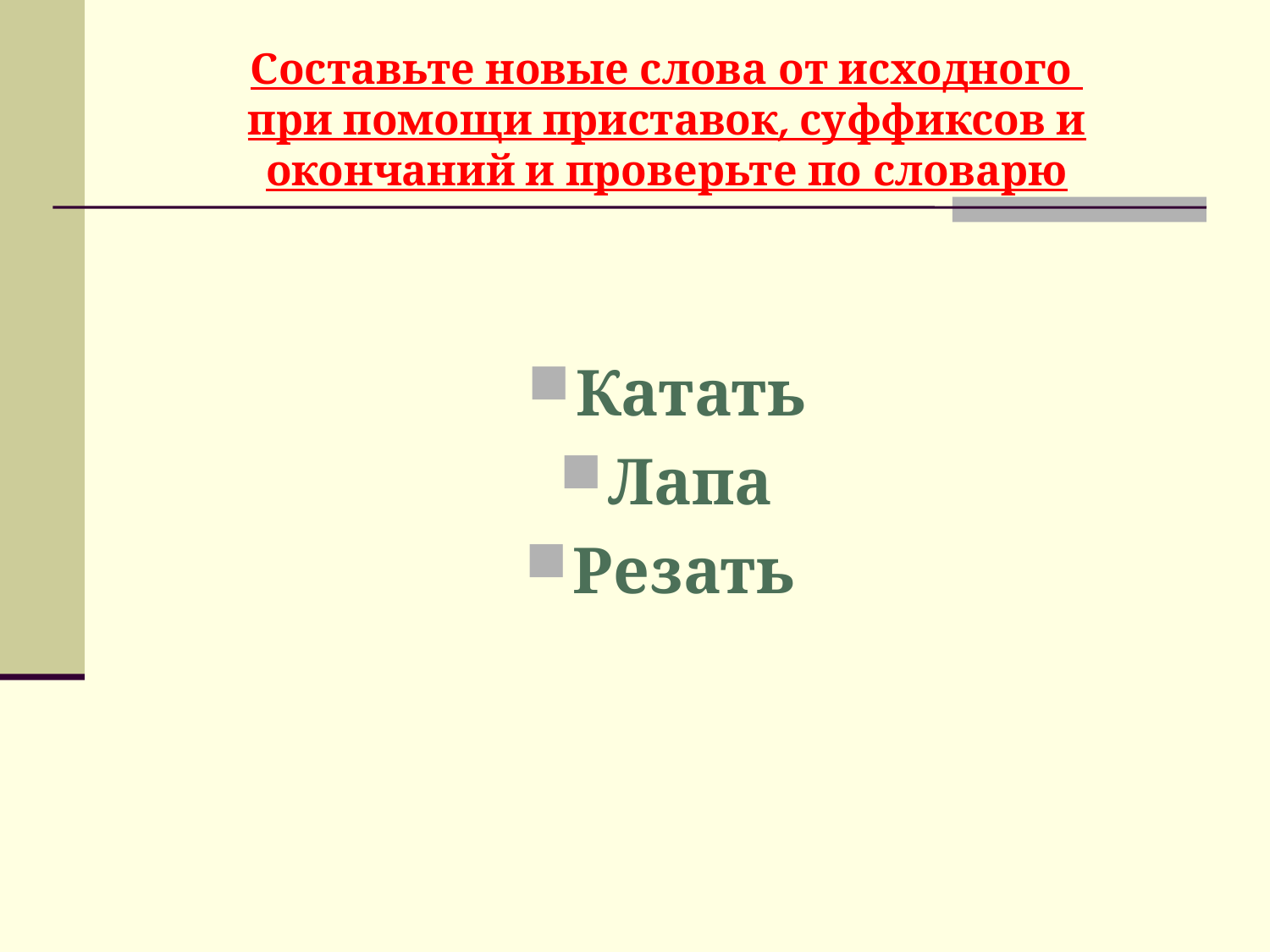

# Составьте новые слова от исходного при помощи приставок, суффиксов и окончаний и проверьте по словарю
Катать
Лапа
Резать